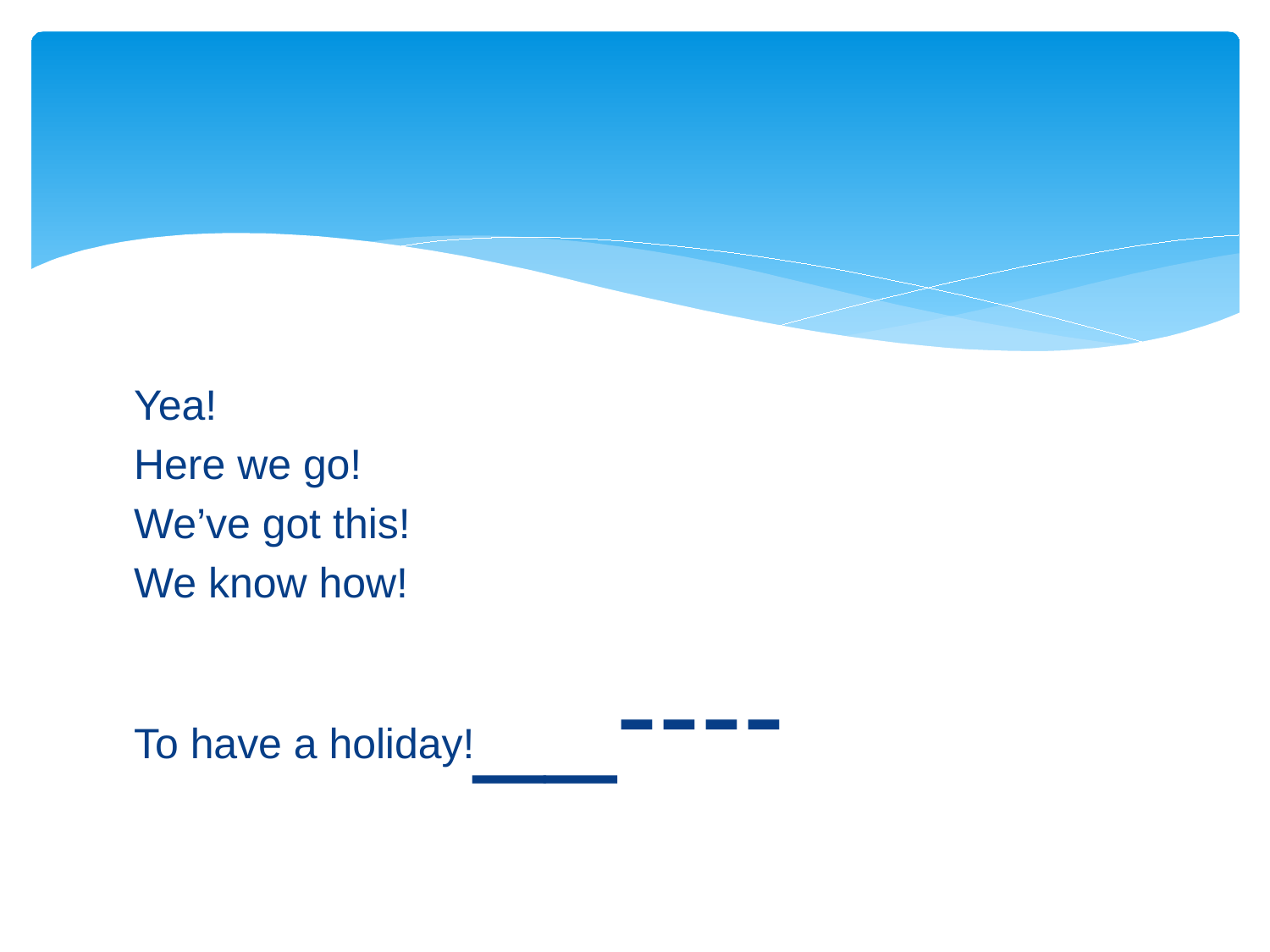

Yea!
Here we go!
We’ve got this!
We know how!
To have a holiday!__----